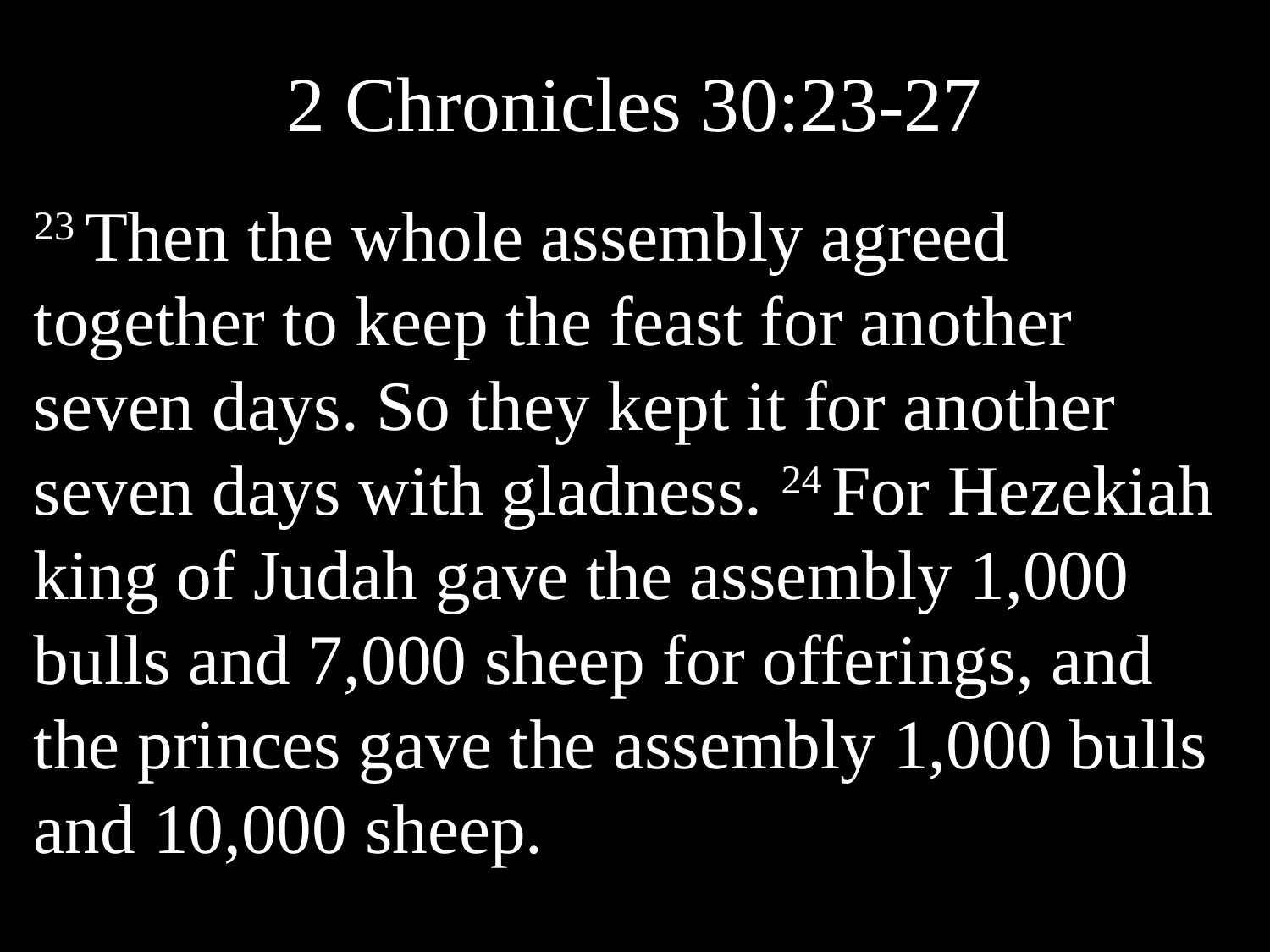

# 2 Chronicles 30:23-27
23 Then the whole assembly agreed together to keep the feast for another seven days. So they kept it for another seven days with gladness. 24 For Hezekiah king of Judah gave the assembly 1,000 bulls and 7,000 sheep for offerings, and the princes gave the assembly 1,000 bulls and 10,000 sheep.